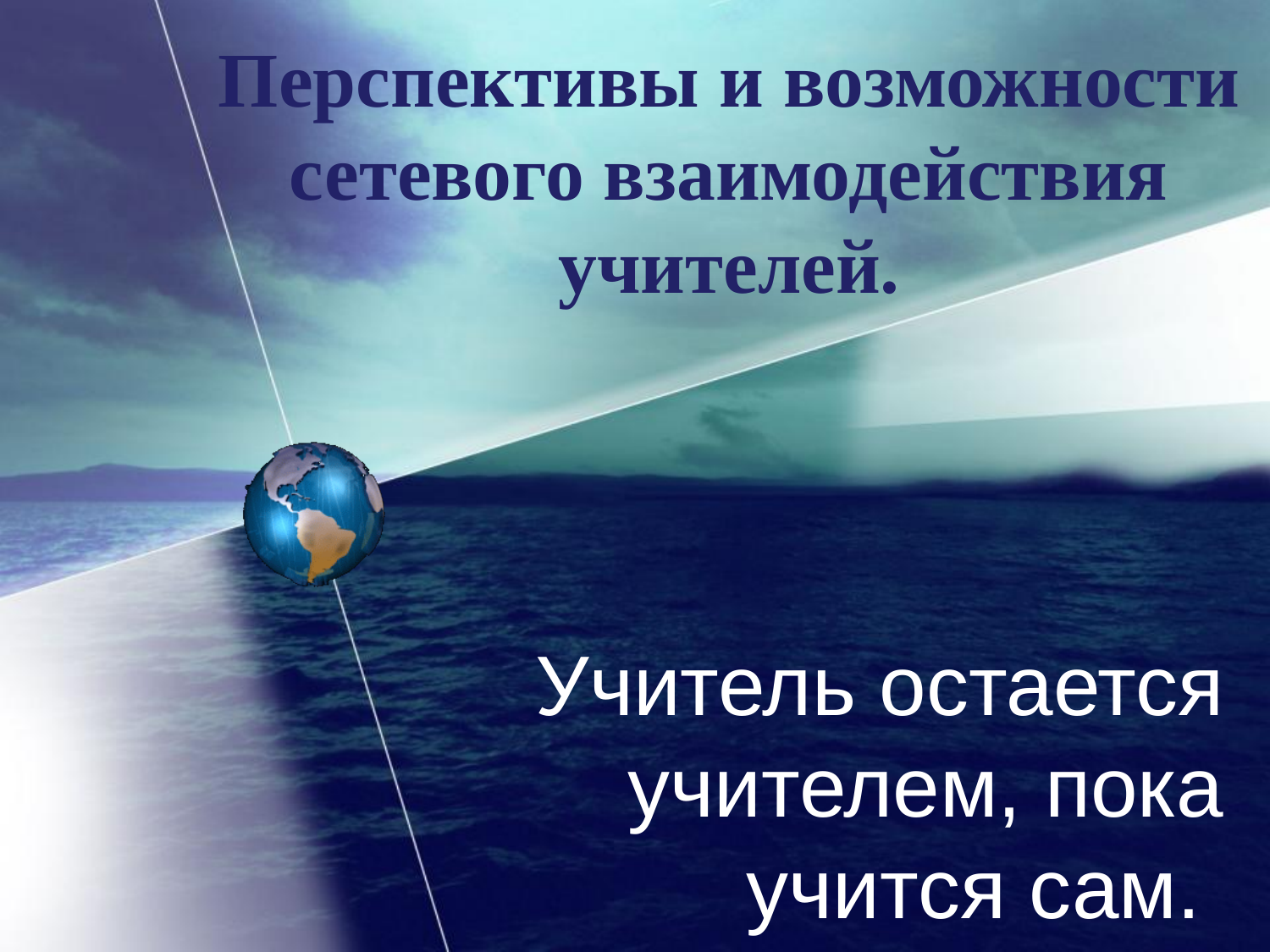

# Перспективы и возможности сетевого взаимодействия учителей.
Учитель остается учителем, пока учится сам.